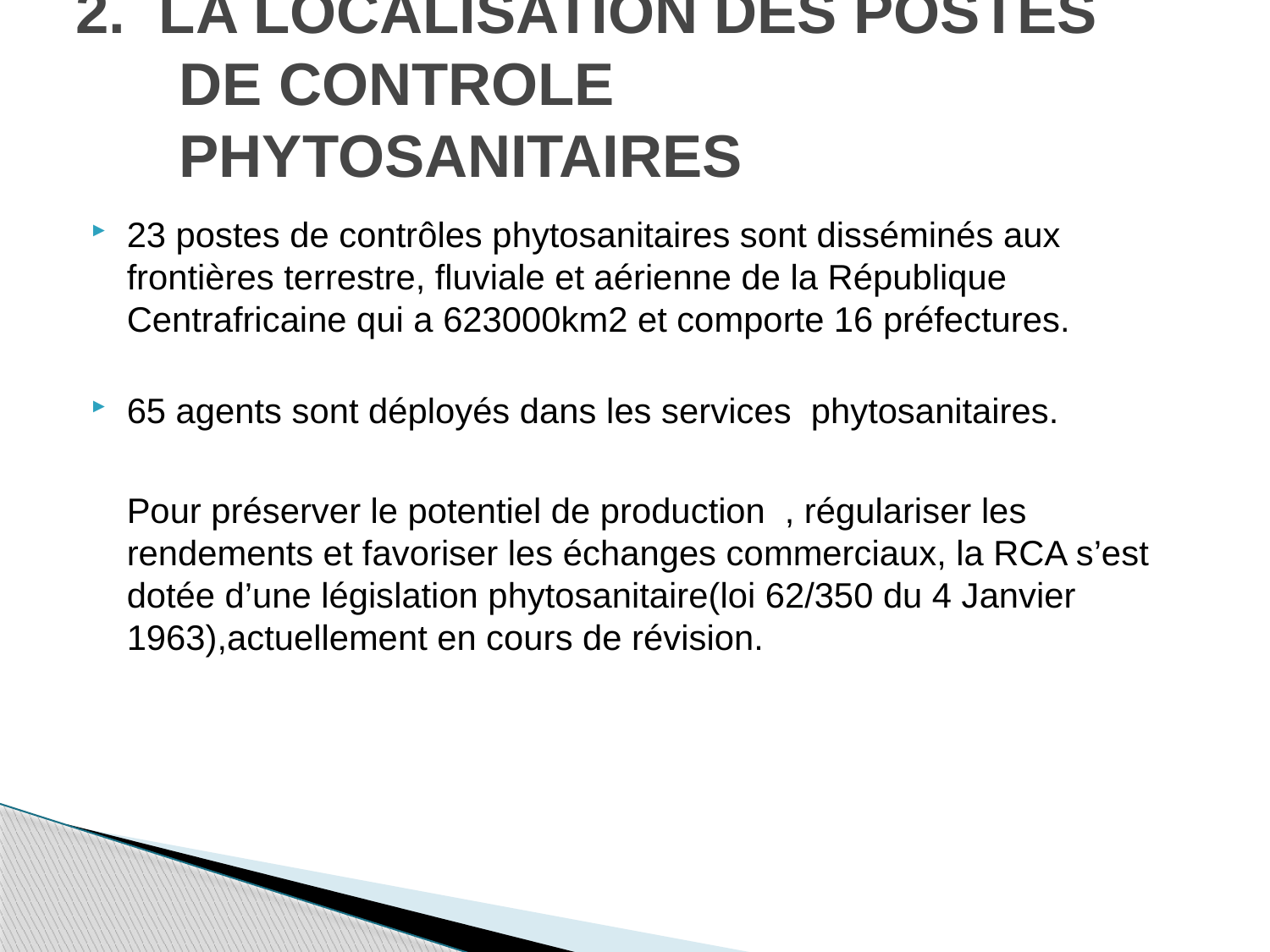

# 2.  LA LOCALISATION DES POSTES DE CONTROLE PHYTOSANITAIRES
23 postes de contrôles phytosanitaires sont disséminés aux frontières terrestre, fluviale et aérienne de la République Centrafricaine qui a 623000km2 et comporte 16 préfectures.
65 agents sont déployés dans les services  phytosanitaires.
Pour préserver le potentiel de production  , régulariser les rendements et favoriser les échanges commerciaux, la RCA s’est dotée d’une législation phytosanitaire(loi 62/350 du 4 Janvier 1963),actuellement en cours de révision.